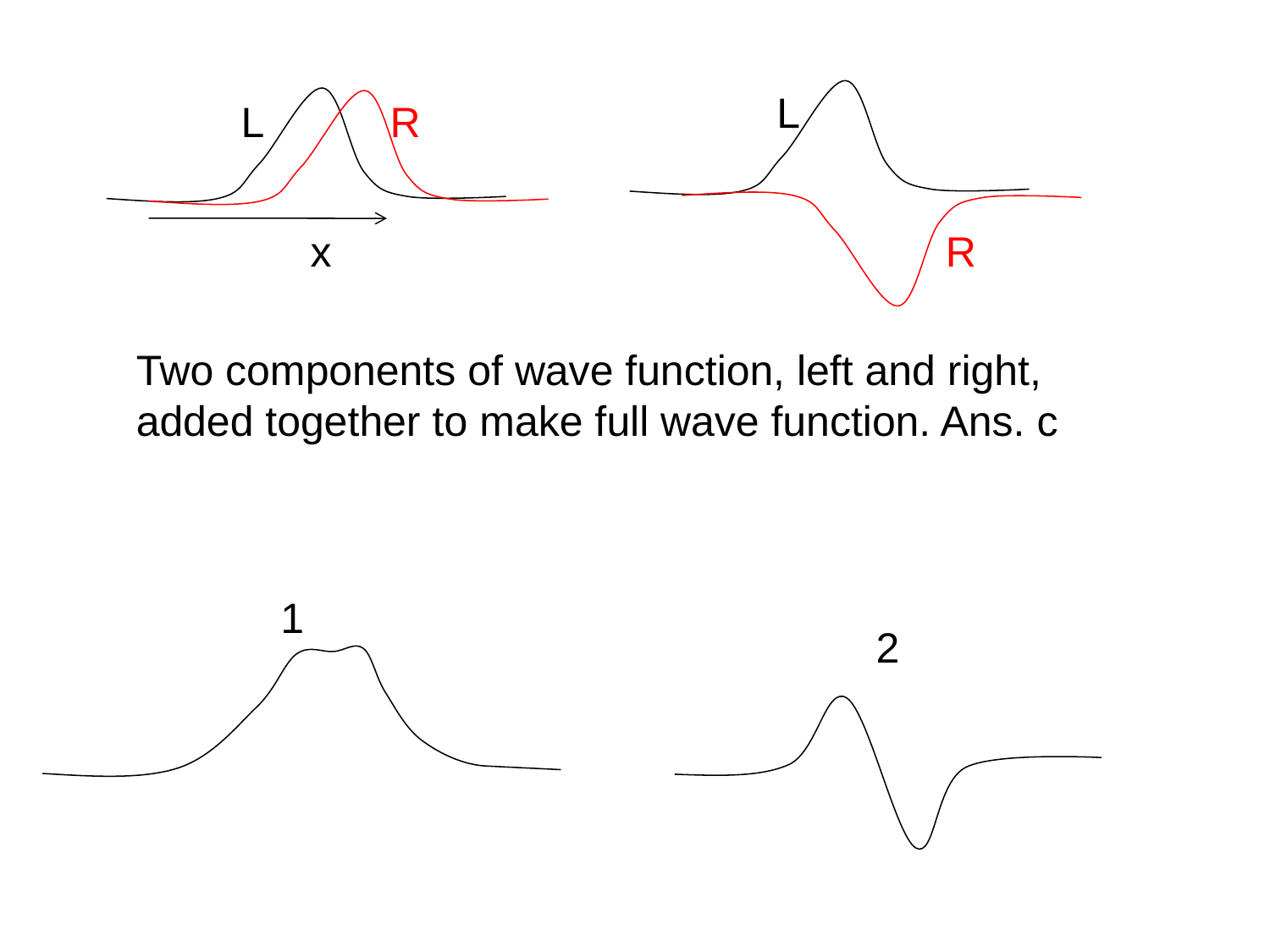

L

L
R

x
R
Two components of wave function, left and right,
added together to make full wave function. Ans. c

1
2